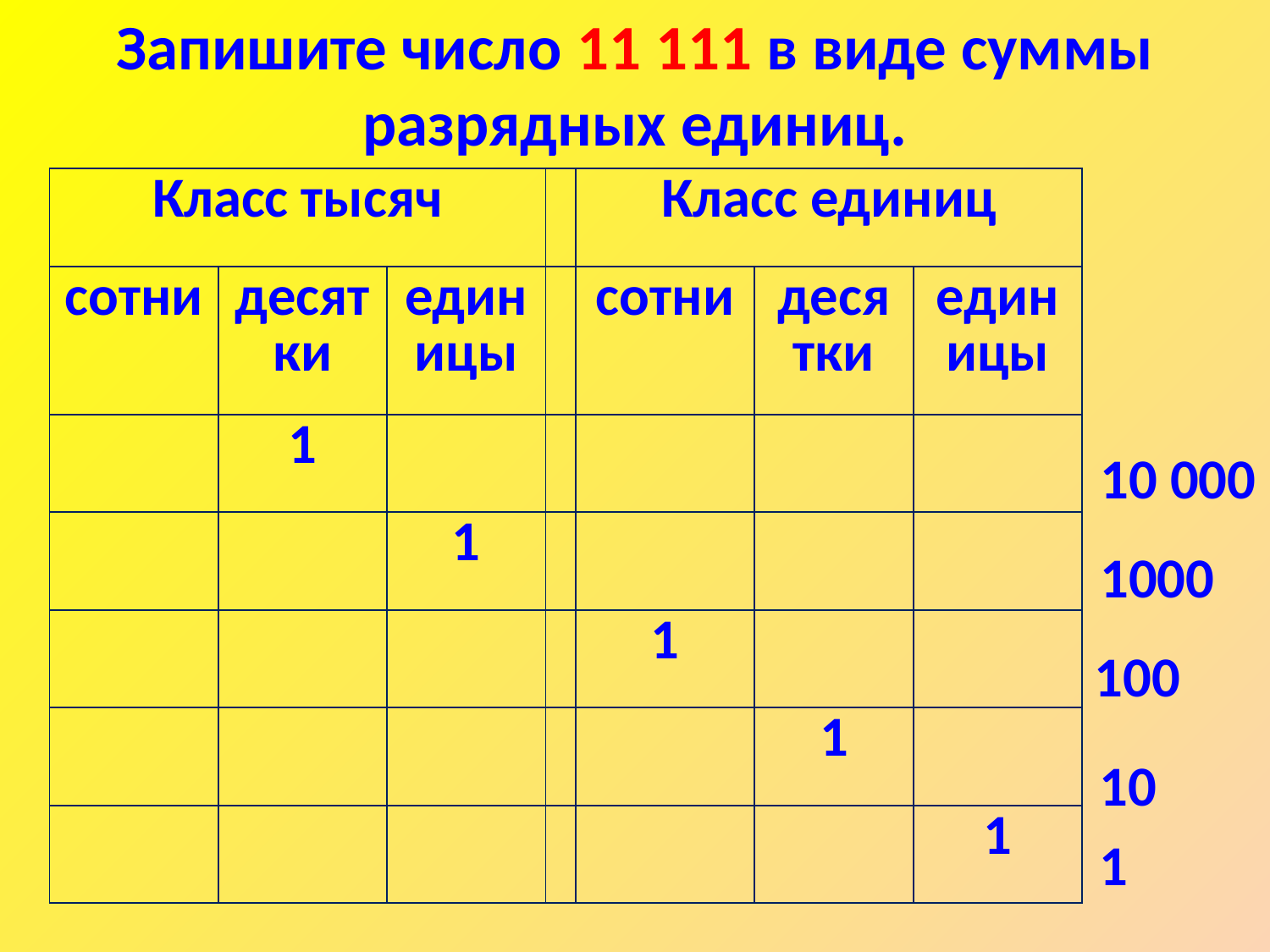

Запишите число 11 111 в виде суммы разрядных единиц.
| Класс тысяч |  |  |  | Класс единиц |  |  |
| --- | --- | --- | --- | --- | --- | --- |
| сотни | десятки | единицы |  | сотни | десятки | единицы |
|  | 1 |  |  |  |  |  |
|  |  | 1 |  |  |  |  |
|  |  |  |  | 1 |  |  |
|  |  |  |  |  | 1 |  |
|  |  |  |  |  |  | 1 |
10 000
1000
100
10
1